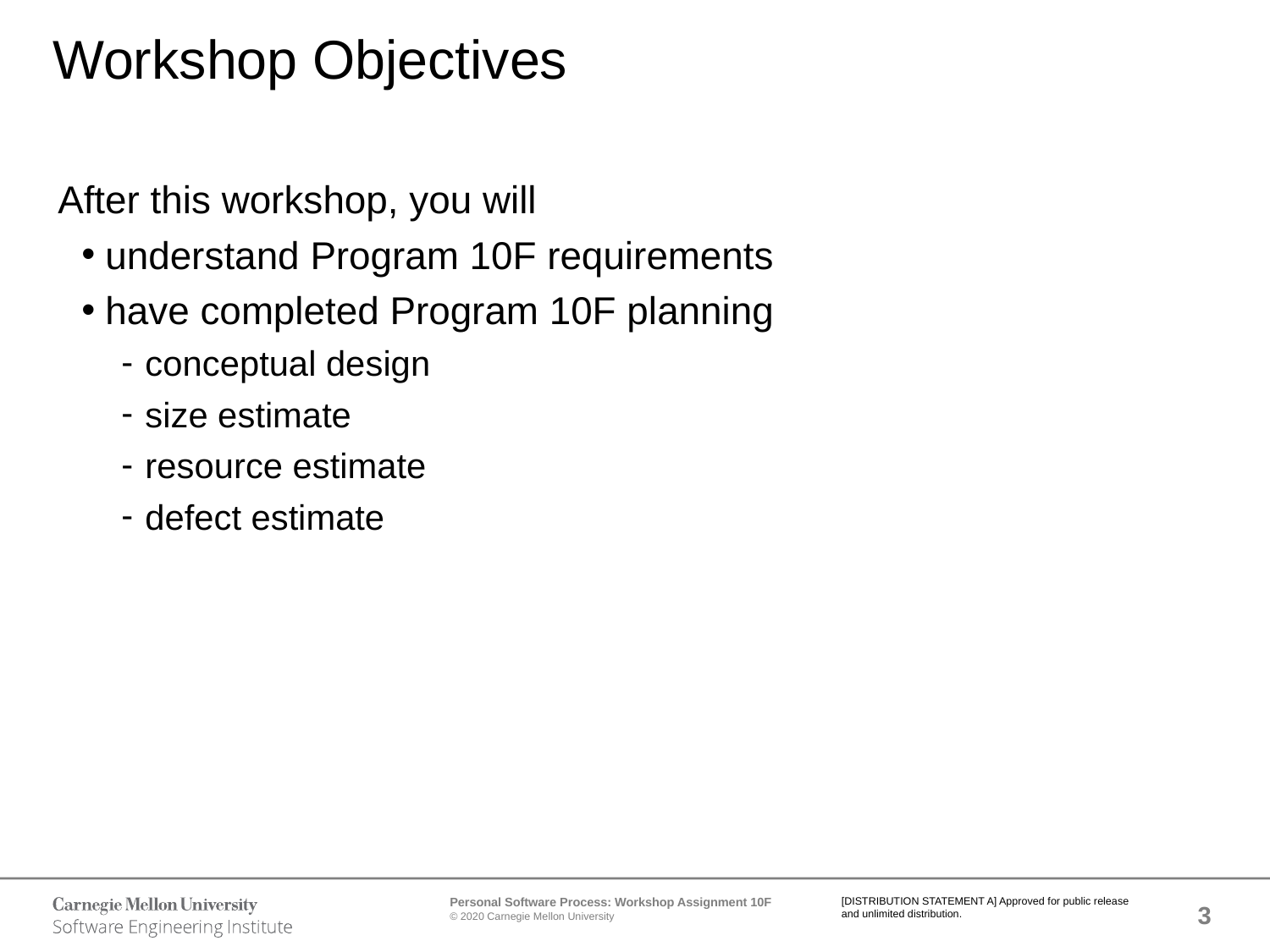

# Workshop Objectives
After this workshop, you will
understand Program 10F requirements
have completed Program 10F planning
conceptual design
size estimate
resource estimate
defect estimate